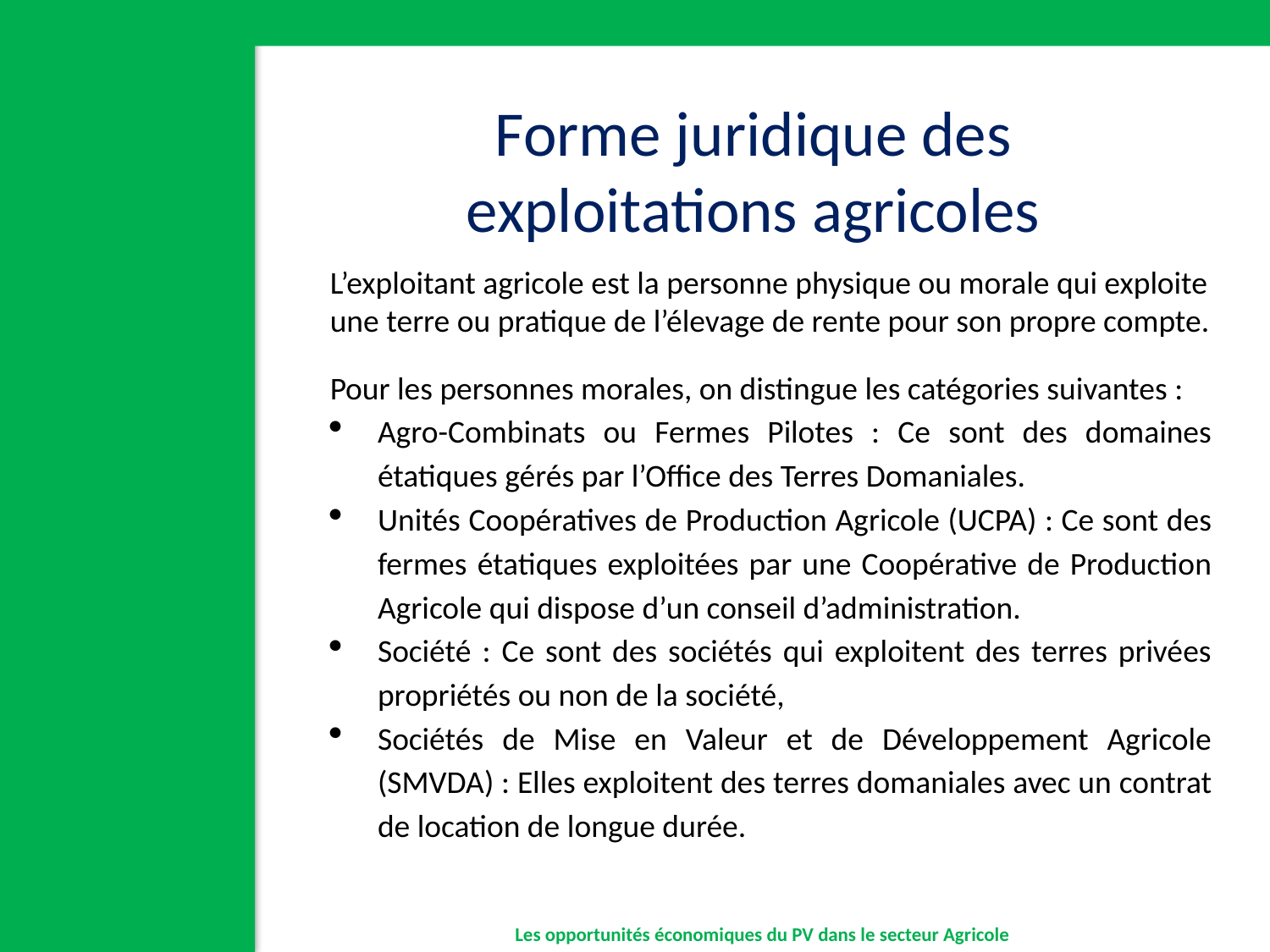

Forme juridique des exploitations agricoles
L’exploitant agricole est la personne physique ou morale qui exploite une terre ou pratique de l’élevage de rente pour son propre compte.
Pour les personnes morales, on distingue les catégories suivantes :
Agro-Combinats ou Fermes Pilotes : Ce sont des domaines étatiques gérés par l’Office des Terres Domaniales.
Unités Coopératives de Production Agricole (UCPA) : Ce sont des fermes étatiques exploitées par une Coopérative de Production Agricole qui dispose d’un conseil d’administration.
Société : Ce sont des sociétés qui exploitent des terres privées propriétés ou non de la société,
Sociétés de Mise en Valeur et de Développement Agricole (SMVDA) : Elles exploitent des terres domaniales avec un contrat de location de longue durée.